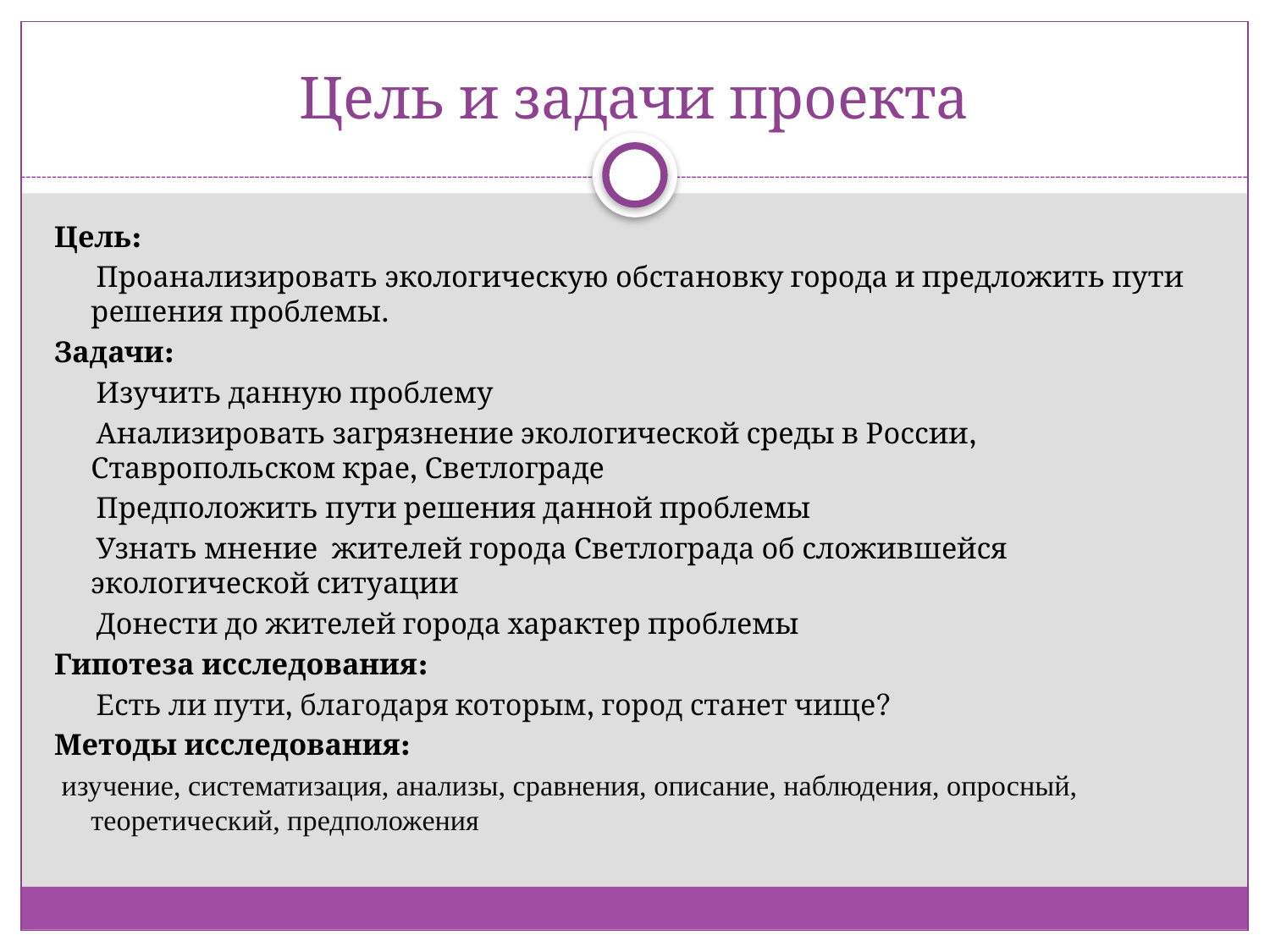

# Цель и задачи проекта
Цель:
      Проанализировать экологическую обстановку города и предложить пути решения проблемы.
Задачи:
      Изучить данную проблему
      Анализировать загрязнение экологической среды в России, Ставропольском крае, Светлограде
      Предположить пути решения данной проблемы
      Узнать мнение  жителей города Светлограда об сложившейся экологической ситуации
      Донести до жителей города характер проблемы
Гипотеза исследования:
      Есть ли пути, благодаря которым, город станет чище?
Методы исследования:
 изучение, систематизация, анализы, сравнения, описание, наблюдения, опросный, теоретический, предположения